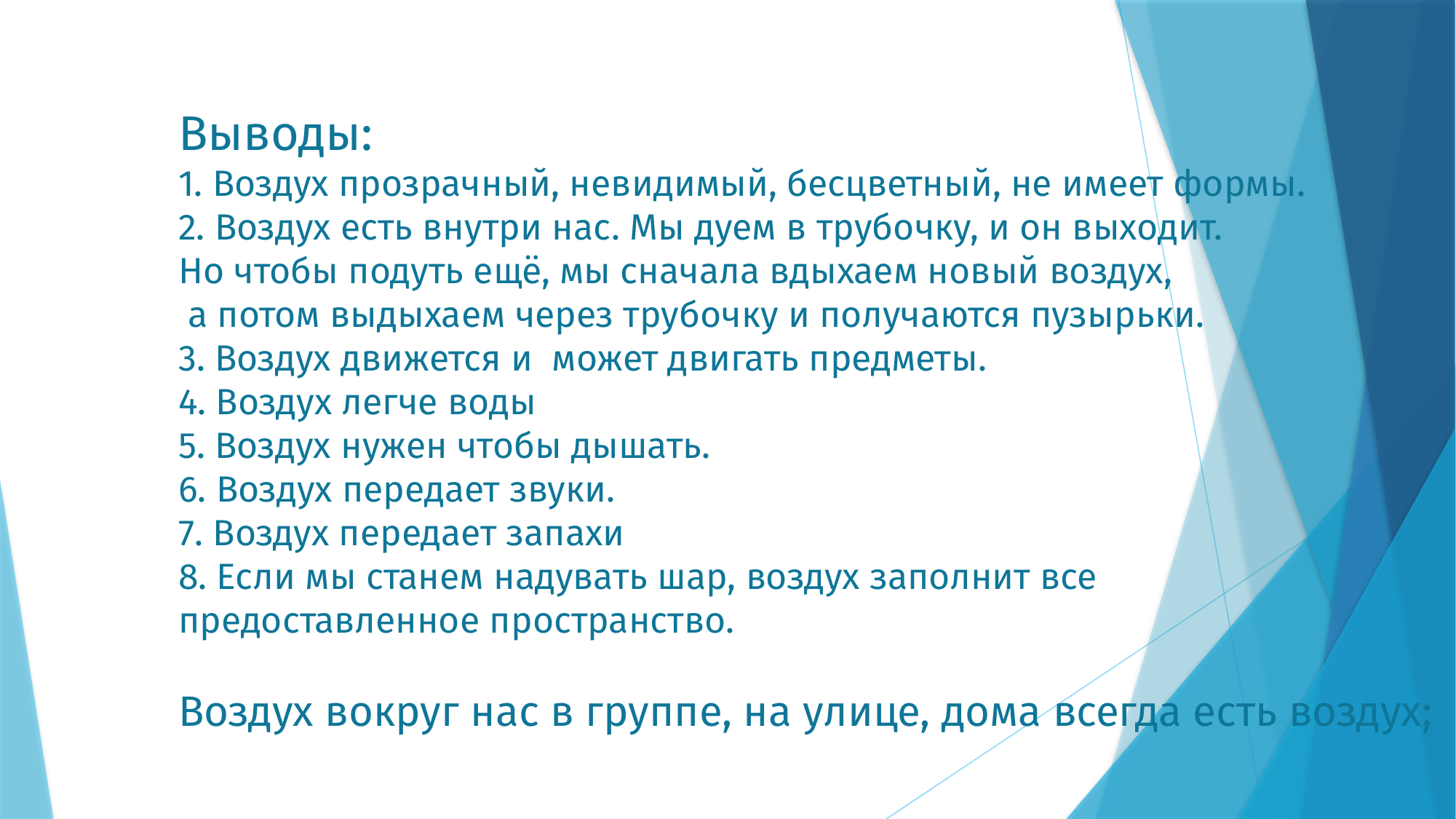

Выводы:
1. Воздух прозрачный, невидимый, бесцветный, не имеет формы.
2. Воздух есть внутри нас. Мы дуем в трубочку, и он выходит.
Но чтобы подуть ещё, мы сначала вдыхаем новый воздух,
 а потом выдыхаем через трубочку и получаются пузырьки.
3. Воздух движется и  может двигать предметы.
4. Воздух легче воды
5. Воздух нужен чтобы дышать.
6. Воздух передает звуки.
7. Воздух передает запахи
8. Если мы станем надувать шар, воздух заполнит все
предоставленное пространство.

Воздух вокруг нас в группе, на улице, дома всегда есть воздух;